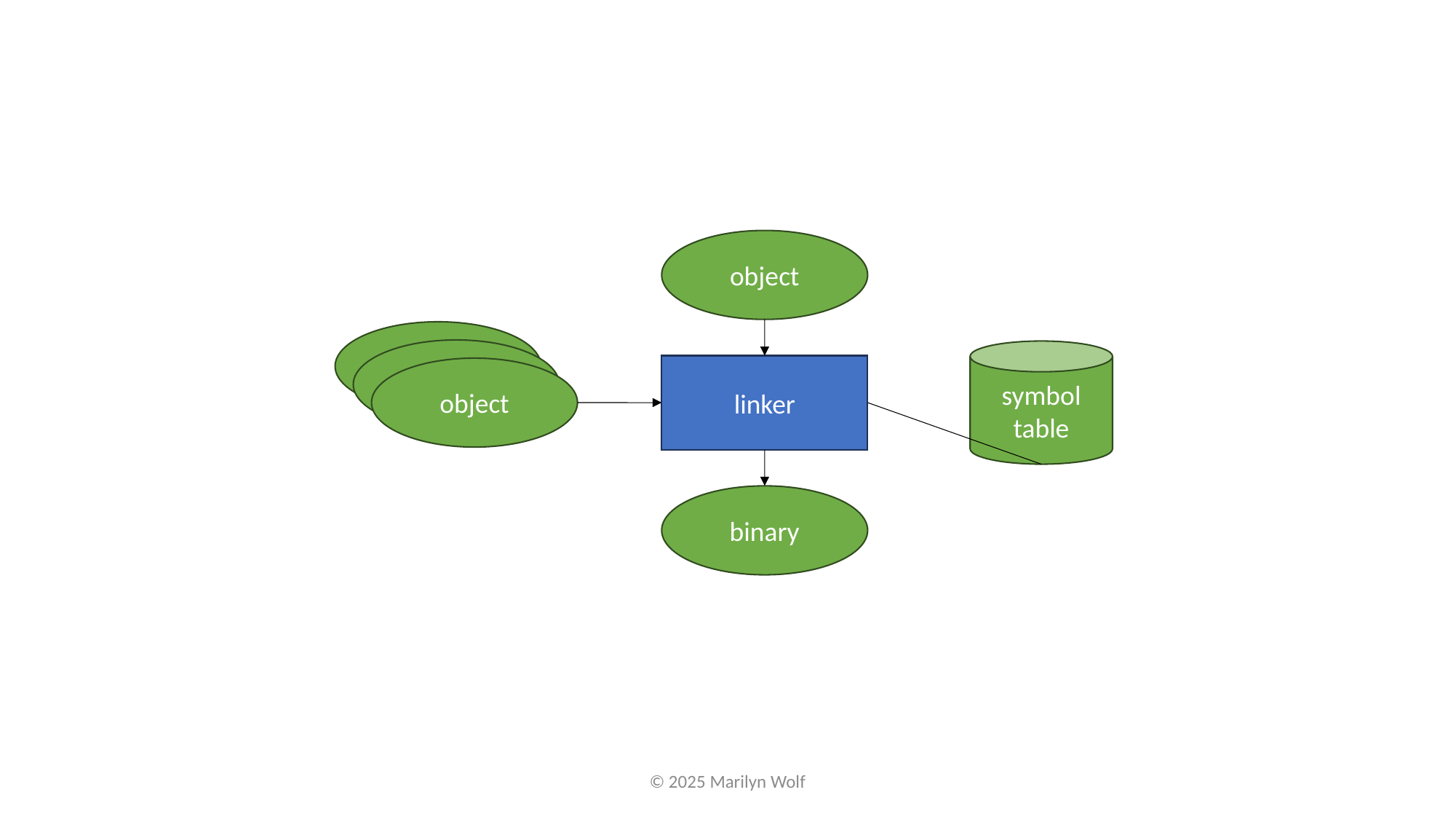

object
object
object
symbol table
linker
object
binary
© 2025 Marilyn Wolf